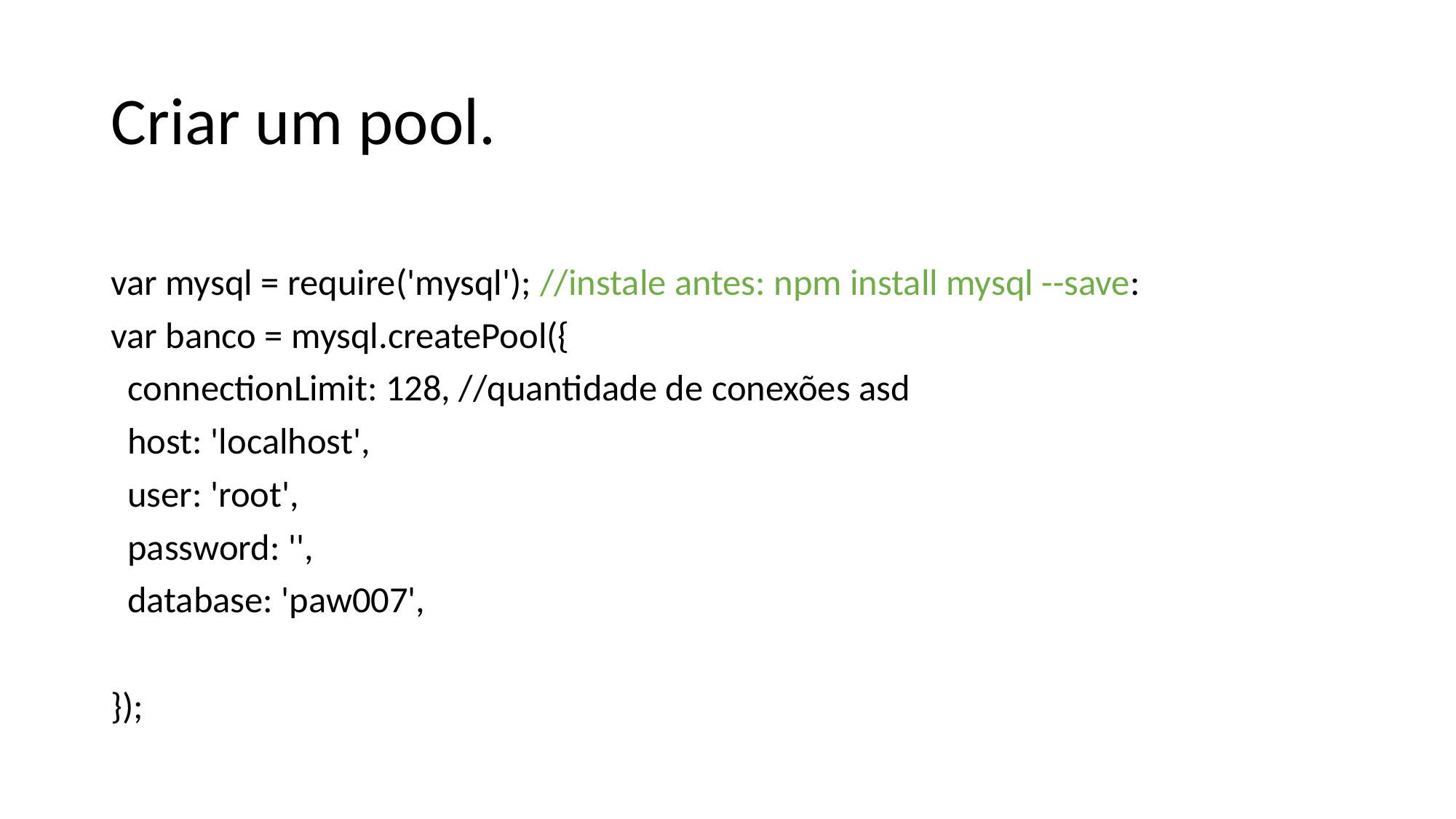

# Criar um pool.
var mysql = require('mysql'); //instale antes: npm install mysql --save:
var banco = mysql.createPool({
  connectionLimit: 128, //quantidade de conexões asd
  host: 'localhost',
  user: 'root',
  password: '',
  database: 'paw007',

});